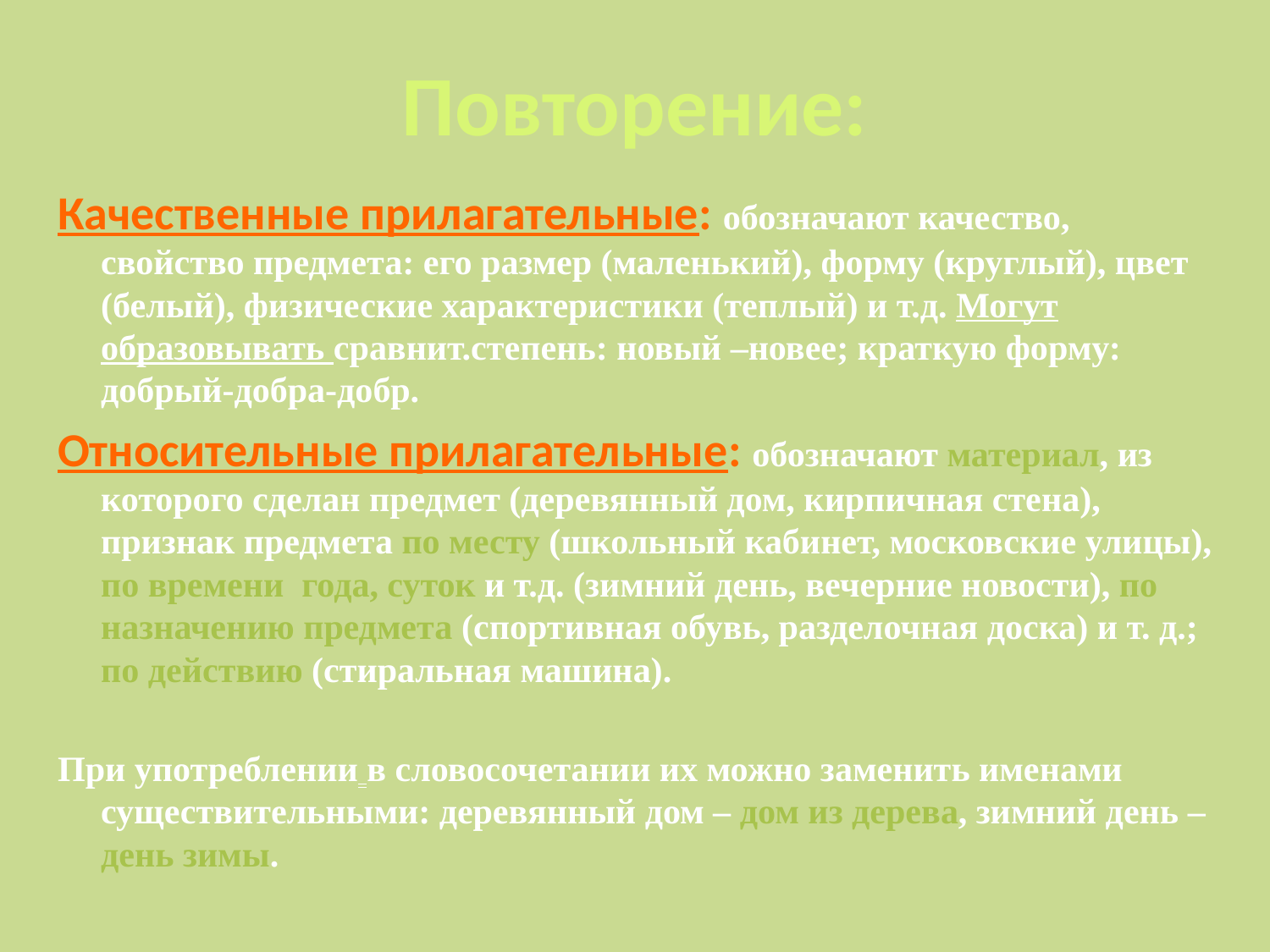

# Повторение:
Качественные прилагательные: обозначают качество, свойство предмета: его размер (маленький), форму (круглый), цвет (белый), физические характеристики (теплый) и т.д. Могут образовывать сравнит.степень: новый –новее; краткую форму: добрый-добра-добр.
Относительные прилагательные: обозначают материал, из которого сделан предмет (деревянный дом, кирпичная стена), признак предмета по месту (школьный кабинет, московские улицы), по времени  года, суток и т.д. (зимний день, вечерние новости), по назначению предмета (спортивная обувь, разделочная доска) и т. д.; по действию (стиральная машина).

При употреблении в словосочетании их можно заменить именами существительными: деревянный дом – дом из дерева, зимний день – день зимы.